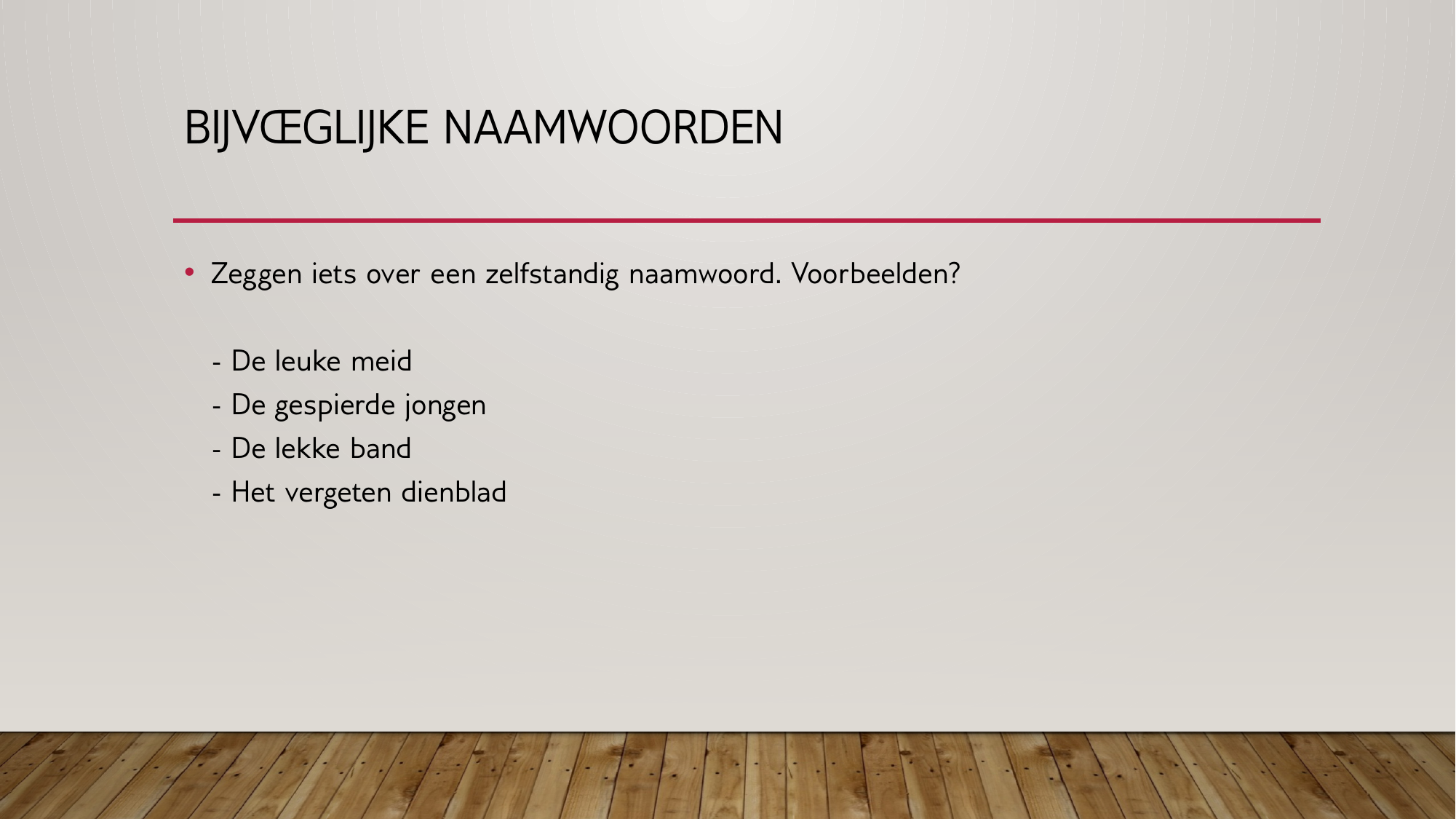

# Bijvoeglijke naamwoorden
Zeggen iets over een zelfstandig naamwoord. Voorbeelden?
- De leuke meid
- De gespierde jongen
- De lekke band
- Het vergeten dienblad